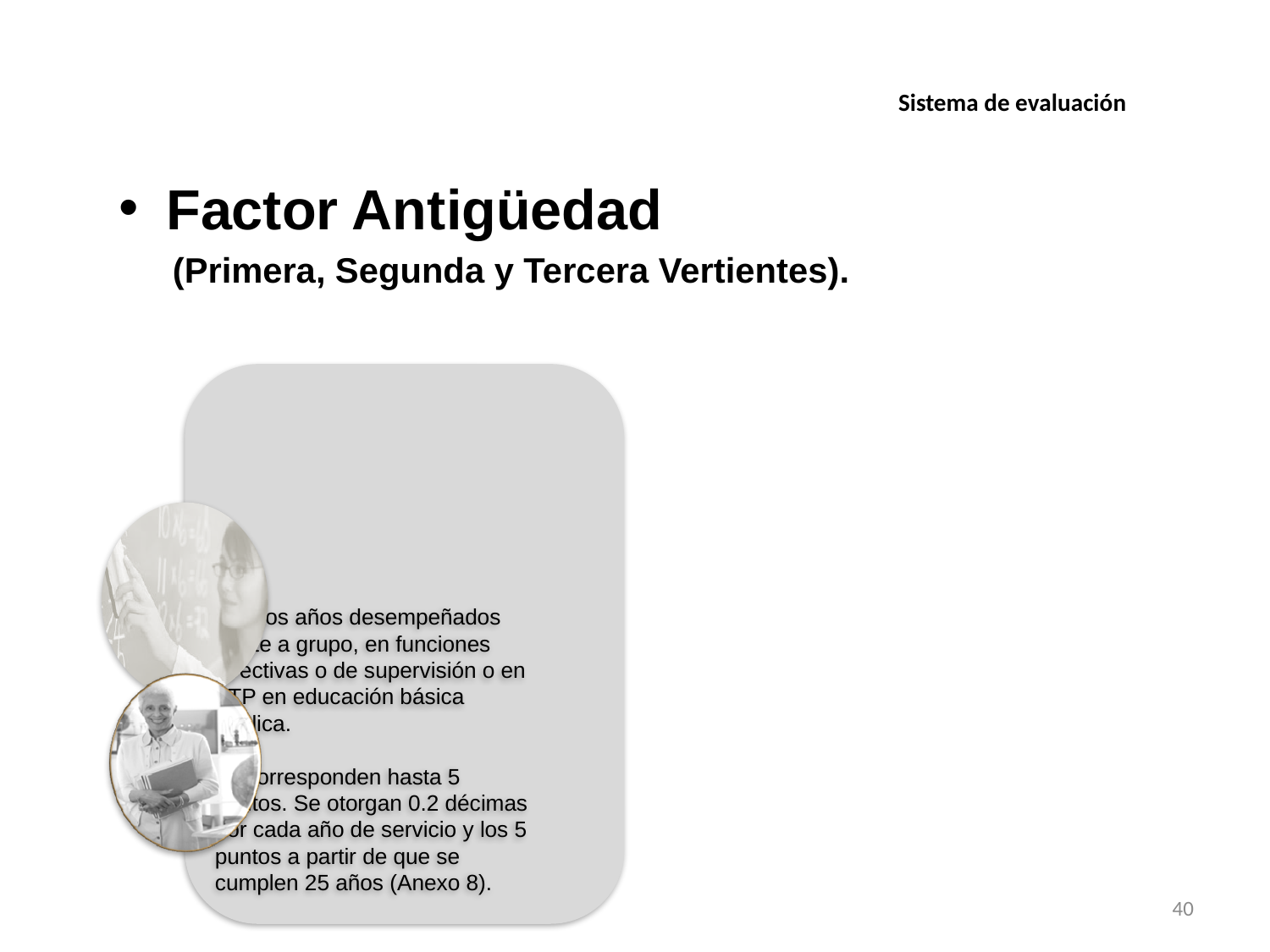

Sistema de evaluación
Factor Antigüedad
    (Primera, Segunda y Tercera Vertientes).

Son los años desempeñados frente a grupo, en funciones directivas o de supervisión o en ATP en educación básica pública.
Le corresponden hasta 5 puntos. Se otorgan 0.2 décimas por cada año de servicio y los 5 puntos a partir de que se cumplen 25 años (Anexo 8).
40